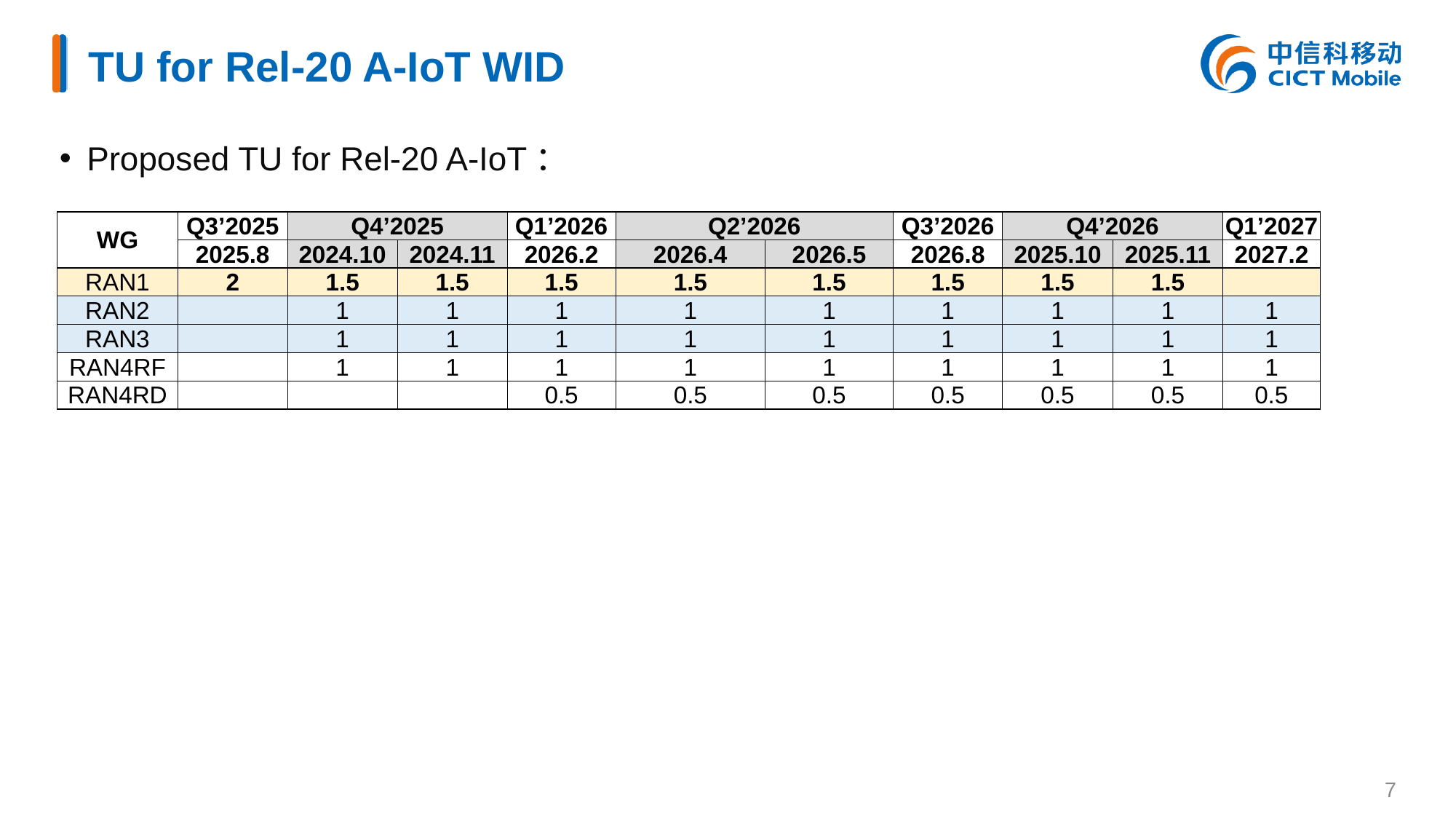

# TU for Rel-20 A-IoT WID
Proposed TU for Rel-20 A-IoT：
| WG | Q3’2025 | Q4’2025 |  | Q1’2026 | Q2’2026 |  | Q3’2026 | Q4’2026 |  | Q1’2027 |
| --- | --- | --- | --- | --- | --- | --- | --- | --- | --- | --- |
|  | 2025.8 | 2024.10 | 2024.11 | 2026.2 | 2026.4 | 2026.5 | 2026.8 | 2025.10 | 2025.11 | 2027.2 |
| RAN1 | 2 | 1.5 | 1.5 | 1.5 | 1.5 | 1.5 | 1.5 | 1.5 | 1.5 |  |
| RAN2 |  | 1 | 1 | 1 | 1 | 1 | 1 | 1 | 1 | 1 |
| RAN3 |  | 1 | 1 | 1 | 1 | 1 | 1 | 1 | 1 | 1 |
| RAN4RF |  | 1 | 1 | 1 | 1 | 1 | 1 | 1 | 1 | 1 |
| RAN4RD |  |  |  | 0.5 | 0.5 | 0.5 | 0.5 | 0.5 | 0.5 | 0.5 |
7